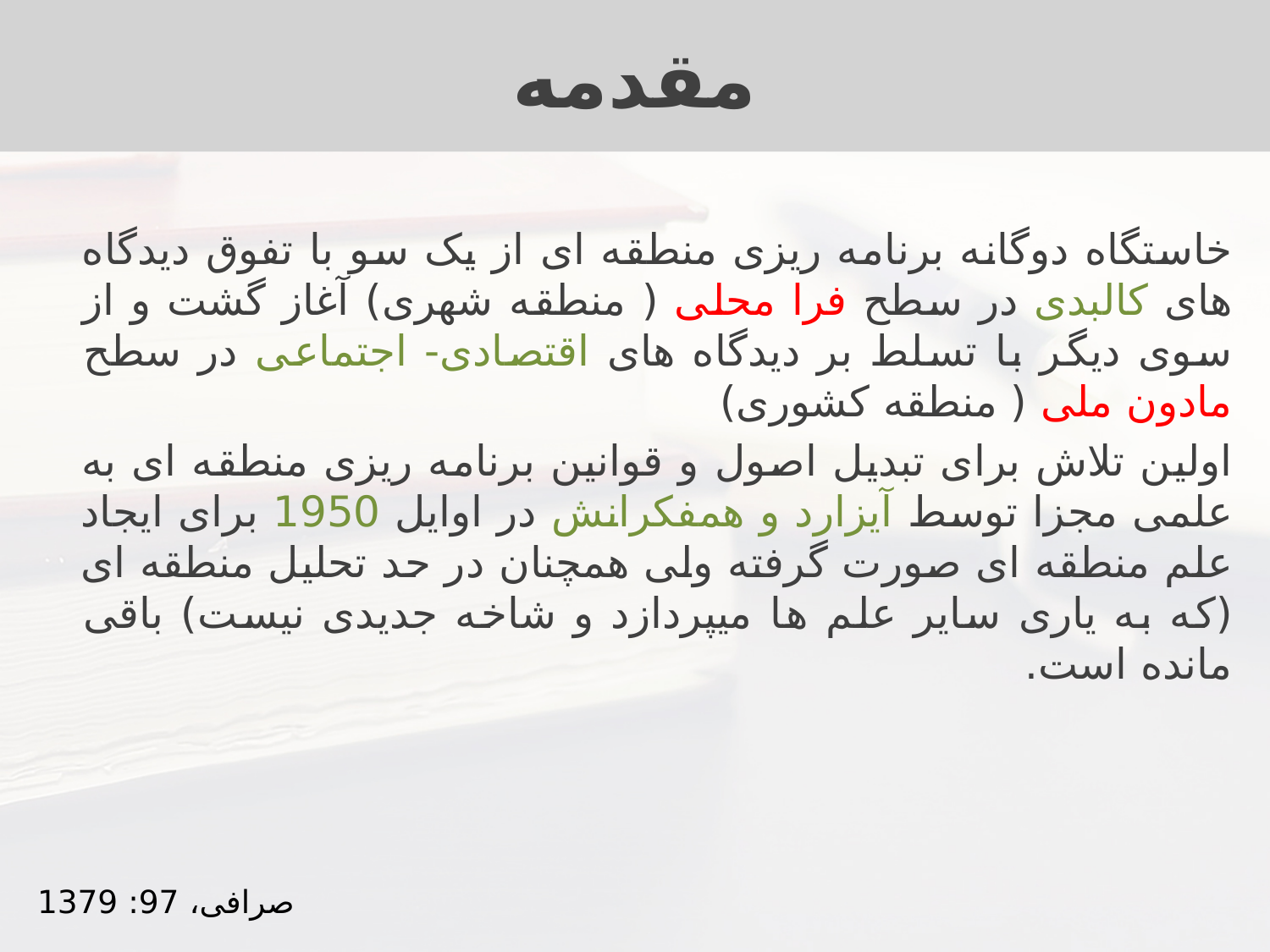

# مقدمه
خاستگاه دوگانه برنامه ریزی منطقه ای از یک سو با تفوق دیدگاه های کالبدی در سطح فرا محلی ( منطقه شهری) آغاز گشت و از سوی دیگر با تسلط بر دیدگاه های اقتصادی- اجتماعی در سطح مادون ملی ( منطقه کشوری)
اولین تلاش برای تبدیل اصول و قوانین برنامه ریزی منطقه ای به علمی مجزا توسط آیزارد و همفکرانش در اوایل 1950 برای ایجاد علم منطقه ای صورت گرفته ولی همچنان در حد تحلیل منطقه ای (که به یاری سایر علم ها میپردازد و شاخه جدیدی نیست) باقی مانده است.

صرافی، 97: 1379